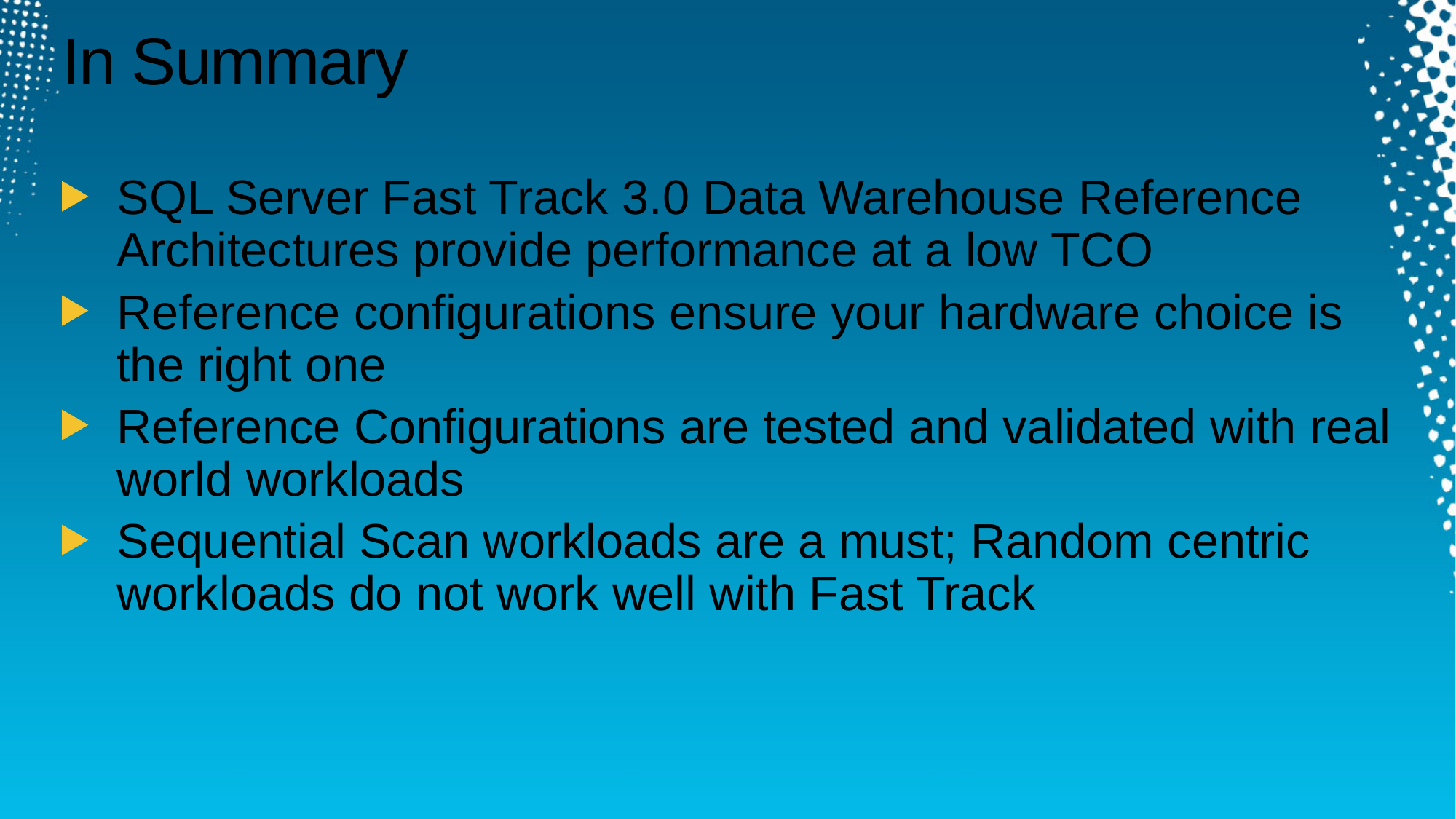

# In Summary
SQL Server Fast Track 3.0 Data Warehouse Reference Architectures provide performance at a low TCO
Reference configurations ensure your hardware choice is the right one
Reference Configurations are tested and validated with real world workloads
Sequential Scan workloads are a must; Random centric workloads do not work well with Fast Track